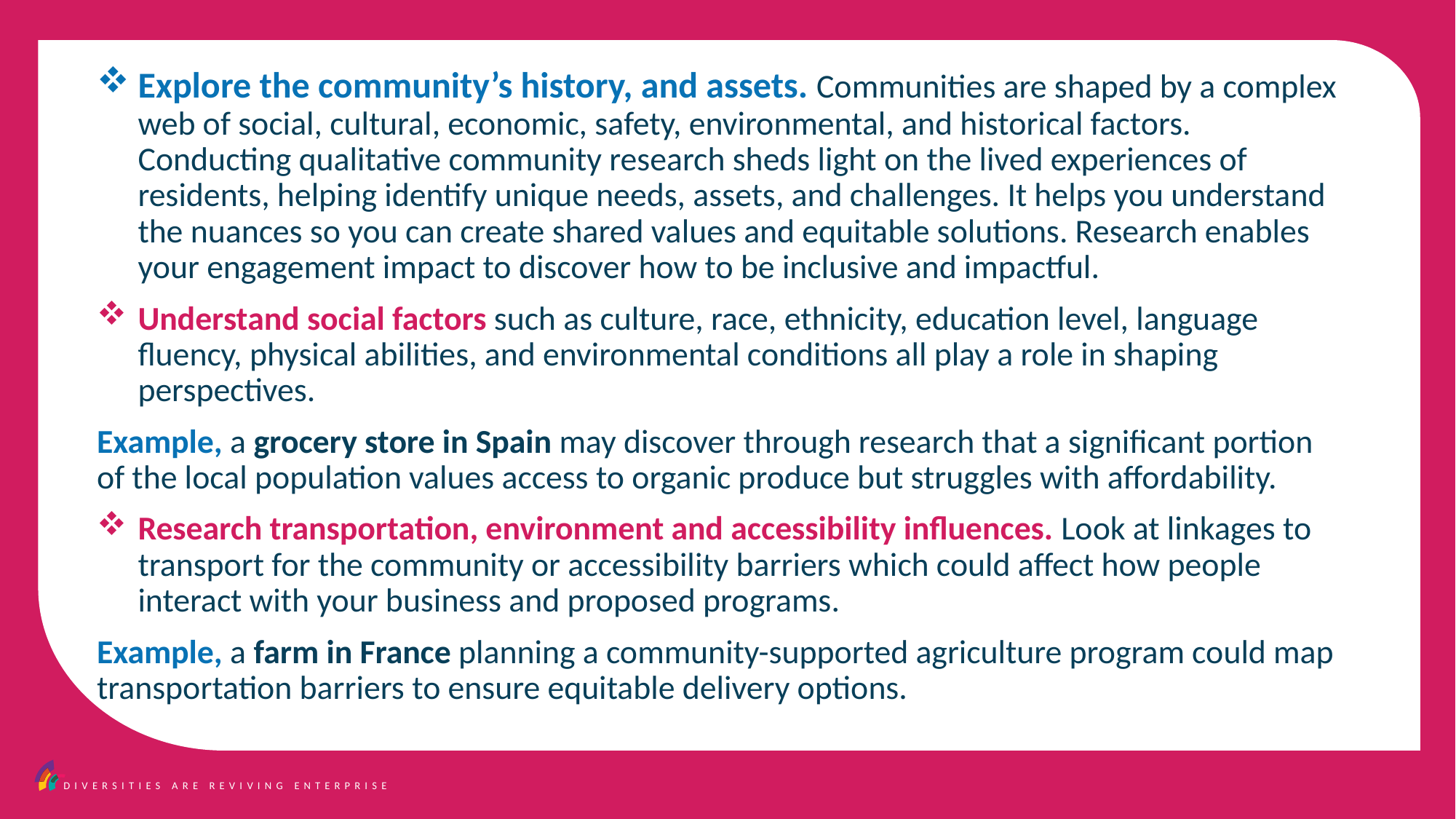

Explore the community’s history, and assets. Communities are shaped by a complex web of social, cultural, economic, safety, environmental, and historical factors. Conducting qualitative community research sheds light on the lived experiences of residents, helping identify unique needs, assets, and challenges. It helps you understand the nuances so you can create shared values and equitable solutions. Research enables your engagement impact to discover how to be inclusive and impactful.
Understand social factors such as culture, race, ethnicity, education level, language fluency, physical abilities, and environmental conditions all play a role in shaping perspectives.
Example, a grocery store in Spain may discover through research that a significant portion of the local population values access to organic produce but struggles with affordability.
Research transportation, environment and accessibility influences. Look at linkages to transport for the community or accessibility barriers which could affect how people interact with your business and proposed programs.
Example, a farm in France planning a community-supported agriculture program could map transportation barriers to ensure equitable delivery options.